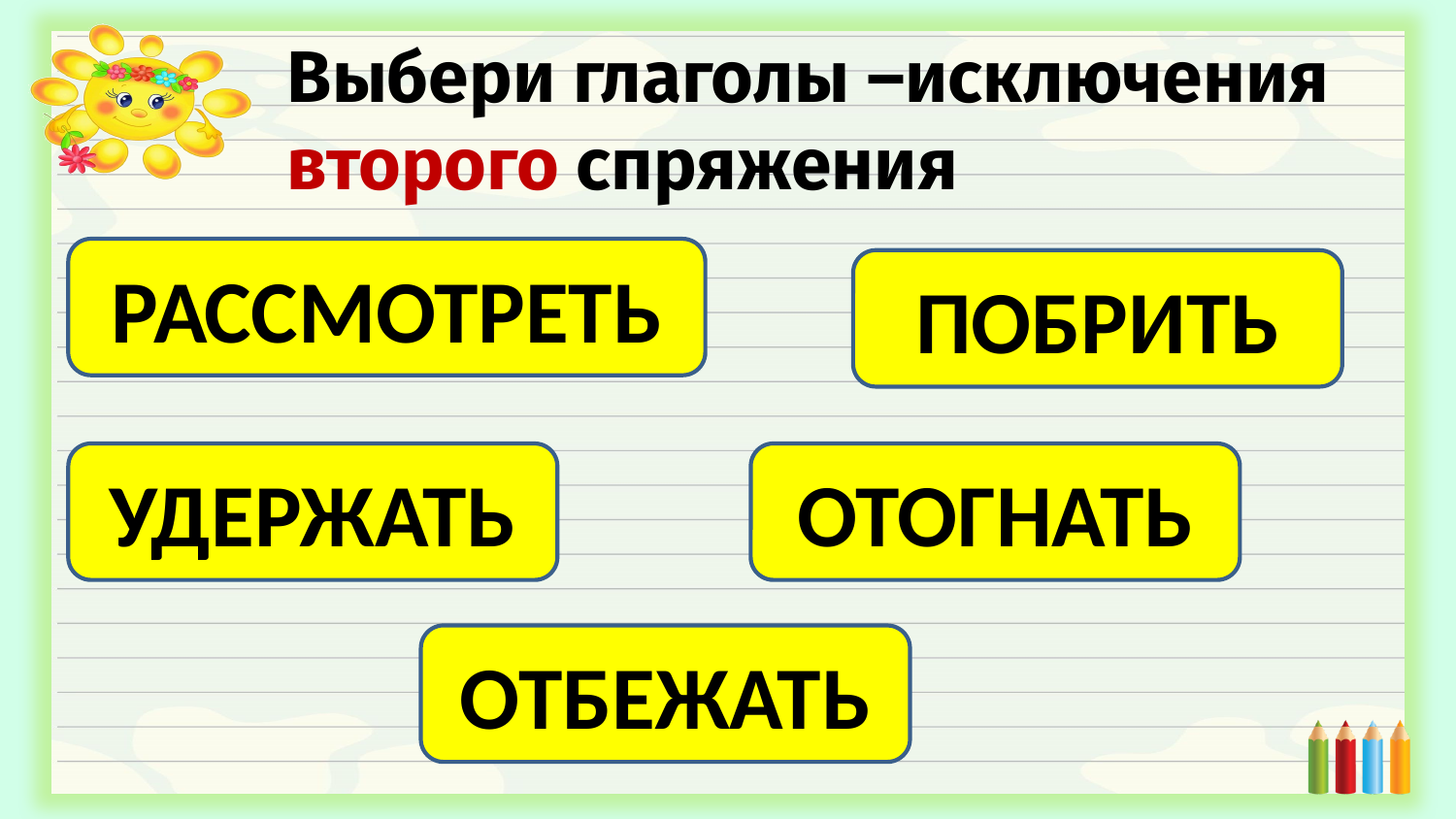

Выбери глаголы –исключения второго спряжения
РАССМОТРЕТЬ
ПОБРИТЬ
УДЕРЖАТЬ
ОТОГНАТЬ
ОТБЕЖАТЬ